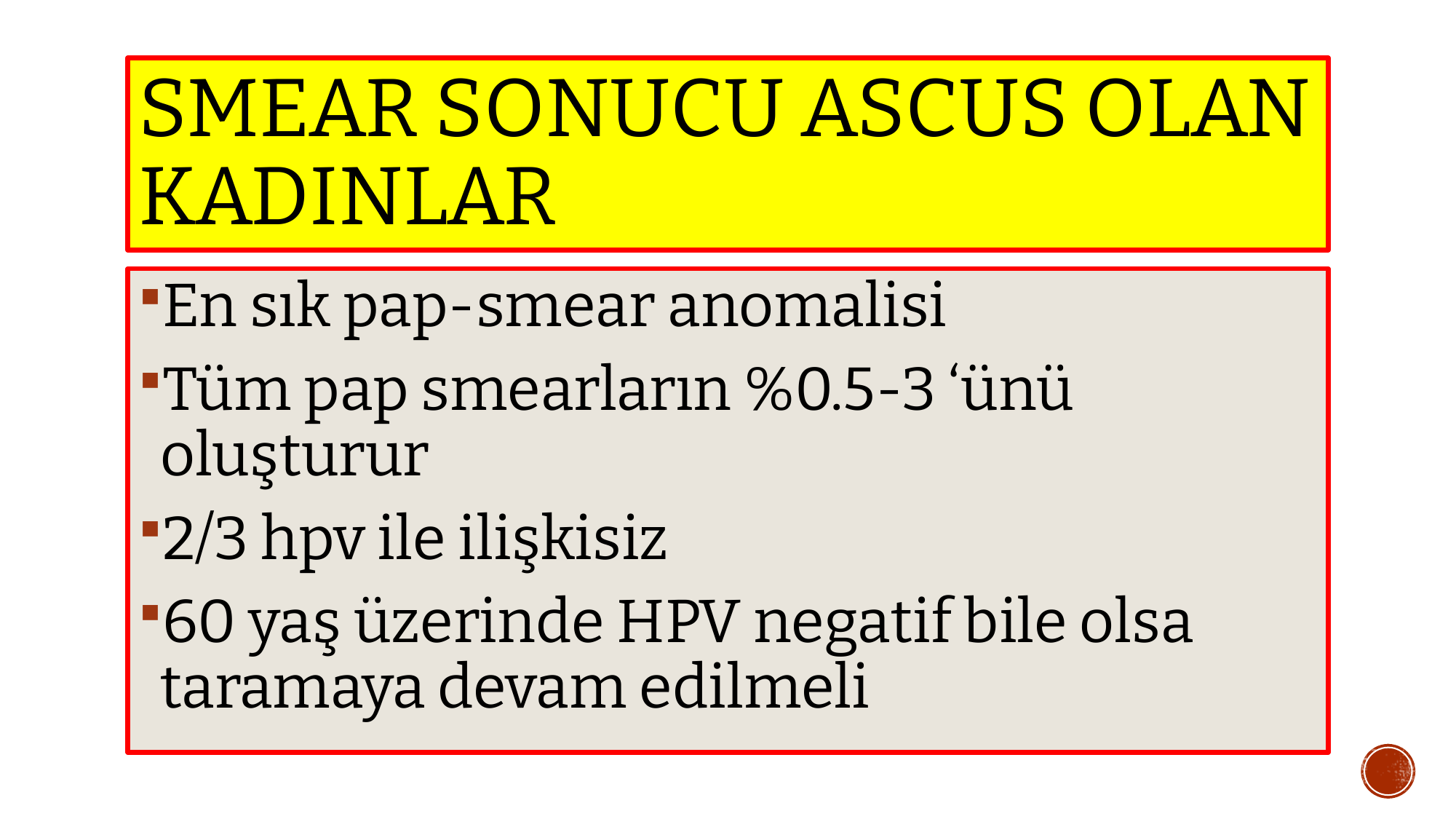

# Smear sonucu ASCUS olan kadInlar
En sık pap-smear anomalisi
Tüm pap smearların %0.5-3 ‘ünü oluşturur
2/3 hpv ile ilişkisiz
60 yaş üzerinde HPV negatif bile olsa taramaya devam edilmeli